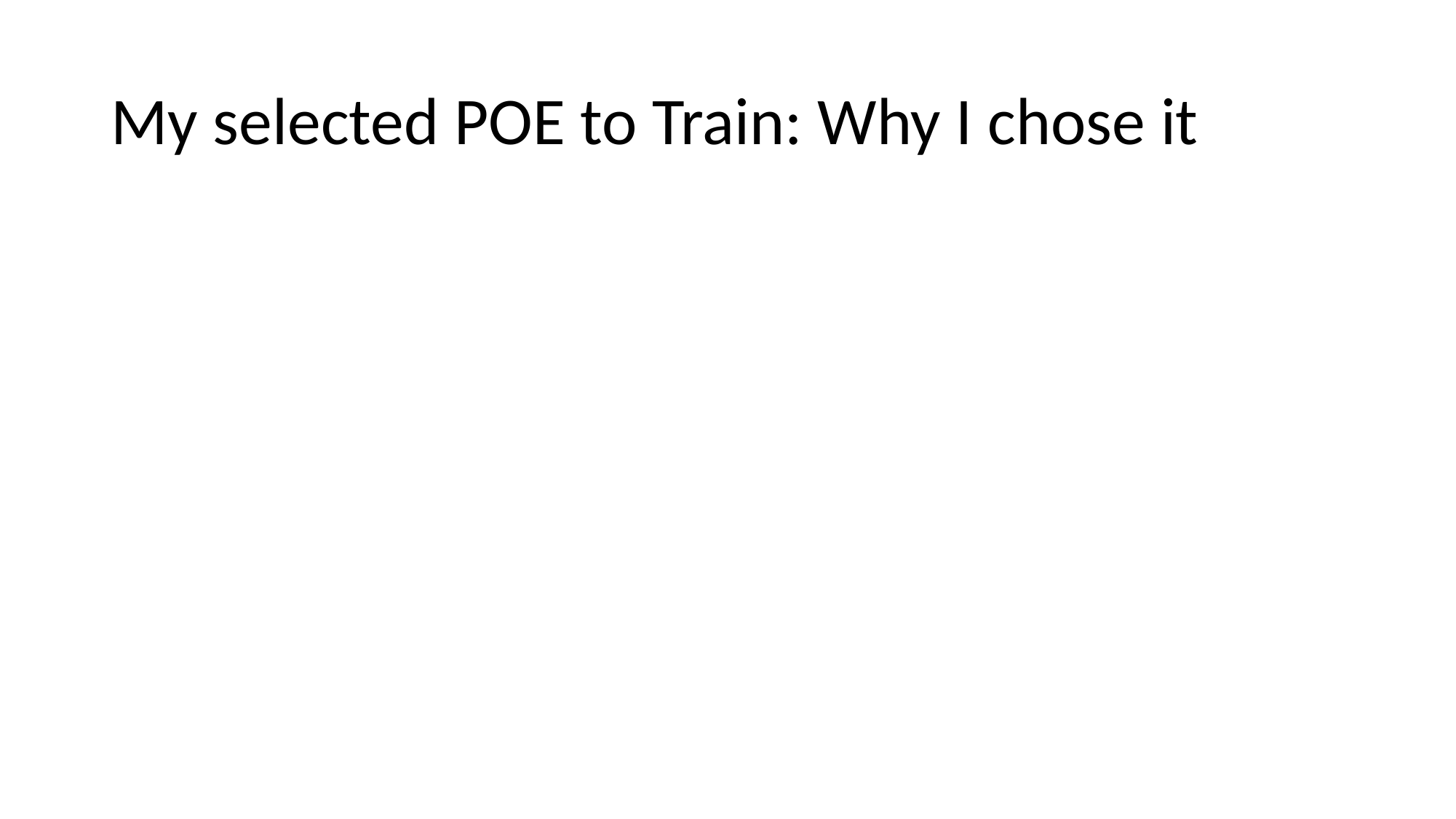

# My selected POE to Train: Why I chose it